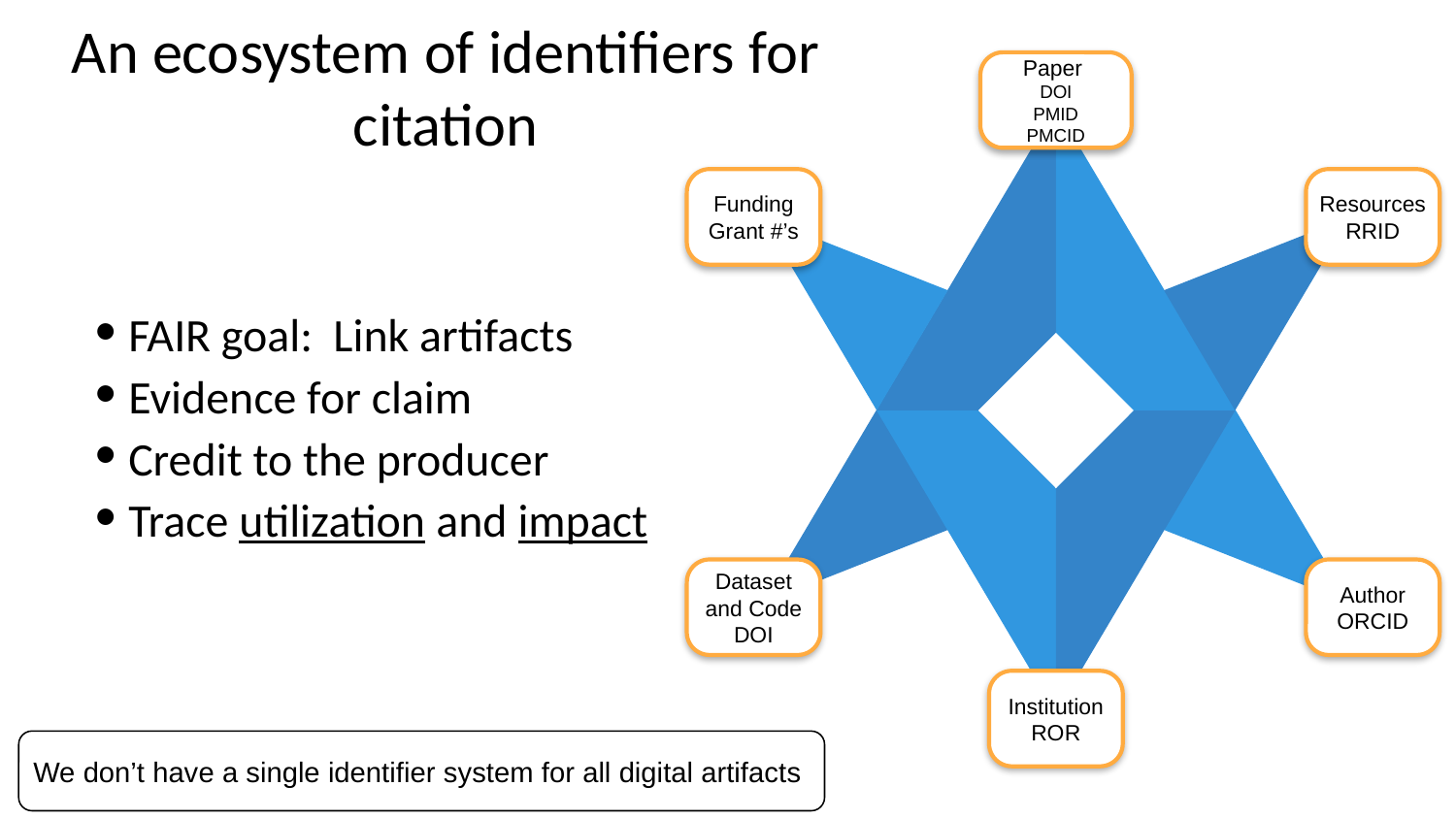

# An ecosystem of identifiers for citation
Paper
DOI
PMID
PMCID

Funding
Grant #’s
Resources
RRID
Dataset and Code
DOI
Author
ORCID
Institution
ROR
FAIR goal:  Link artifacts
Evidence for claim
Credit to the producer
Trace utilization and impact
We don’t have a single identifier system for all digital artifacts